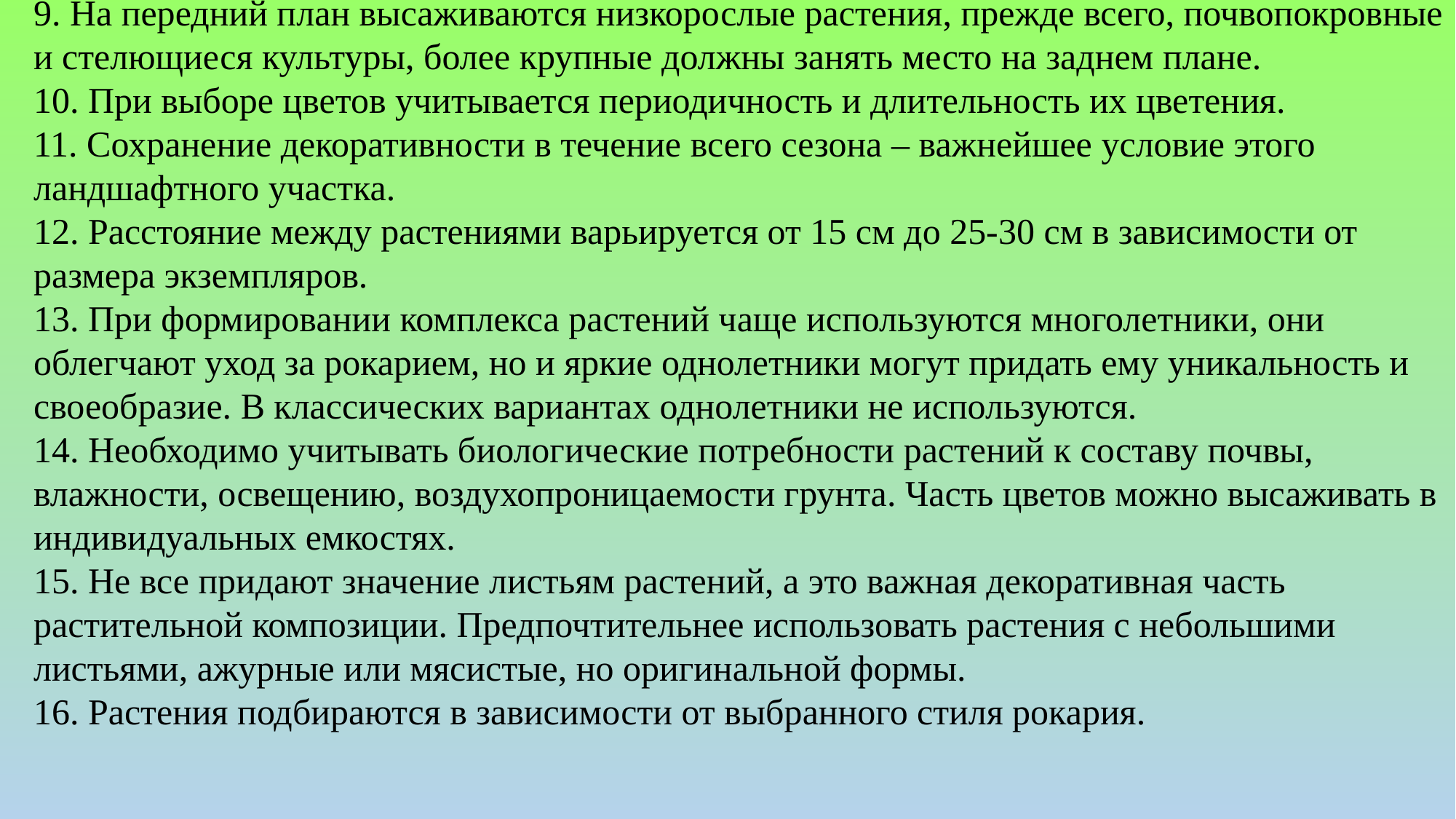

9. На передний план высаживаются низкорослые растения, прежде всего, почвопокровные и стелющиеся культуры, более крупные должны занять место на заднем плане.
10. При выборе цветов учитывается периодичность и длительность их цветения.
11. Сохранение декоративности в течение всего сезона – важнейшее условие этого ландшафтного участка.
12. Расстояние между растениями варьируется от 15 см до 25-30 см в зависимости от размера экземпляров.
13. При формировании комплекса растений чаще используются многолетники, они облегчают уход за рокарием, но и яркие однолетники могут придать ему уникальность и своеобразие. В классических вариантах однолетники не используются.
14. Необходимо учитывать биологические потребности растений к составу почвы, влажности, освещению, воздухопроницаемости грунта. Часть цветов можно высаживать в индивидуальных емкостях.
15. Не все придают значение листьям растений, а это важная декоративная часть растительной композиции. Предпочтительнее использовать растения с небольшими листьями, ажурные или мясистые, но оригинальной формы.
16. Растения подбираются в зависимости от выбранного стиля рокария.